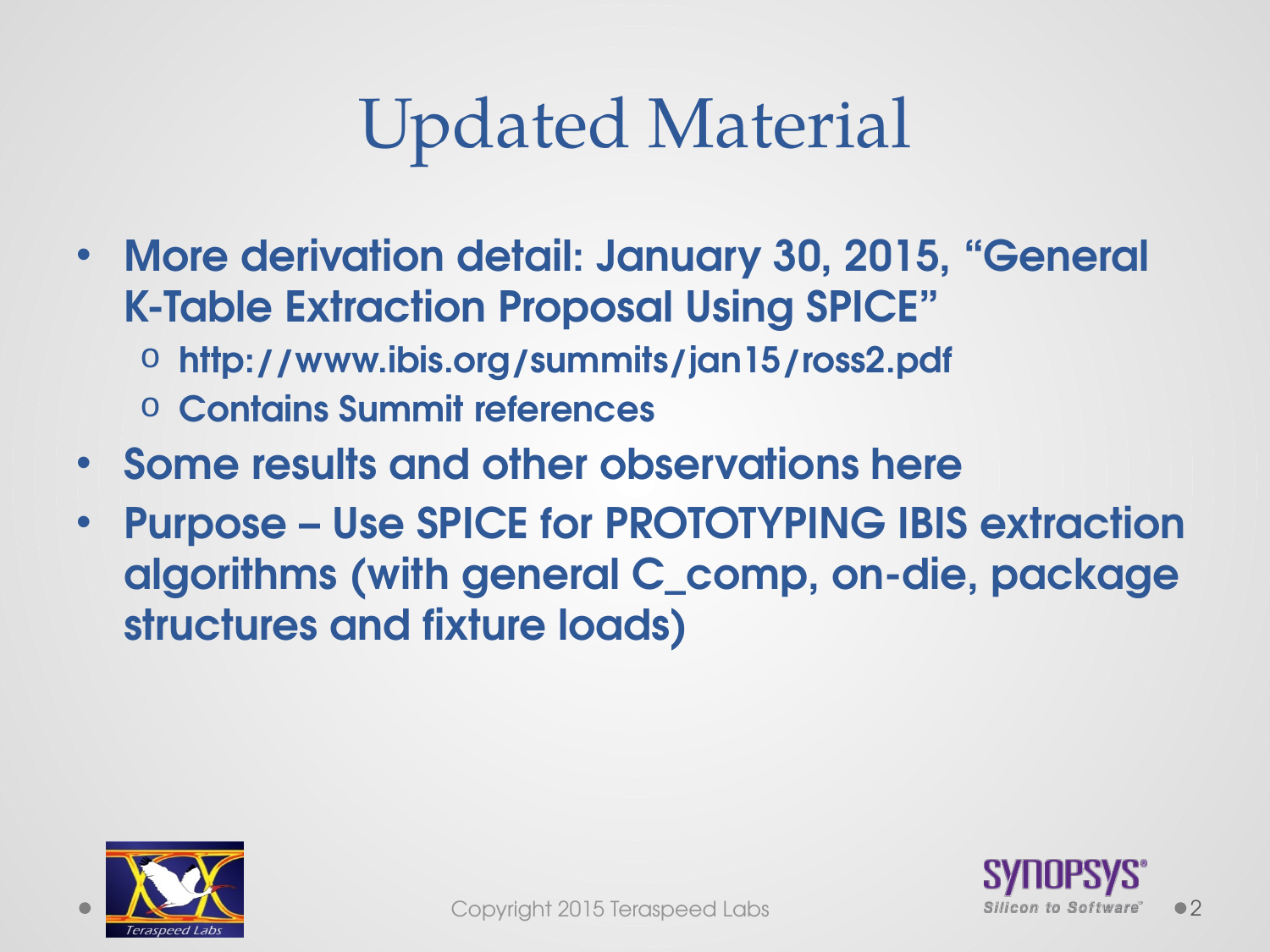

# Updated Material
More derivation detail: January 30, 2015, “General K-Table Extraction Proposal Using SPICE”
http://www.ibis.org/summits/jan15/ross2.pdf
Contains Summit references
Some results and other observations here
Purpose – Use SPICE for PROTOTYPING IBIS extraction algorithms (with general C_comp, on-die, package structures and fixture loads)

2
Copyright 2015 Teraspeed Labs